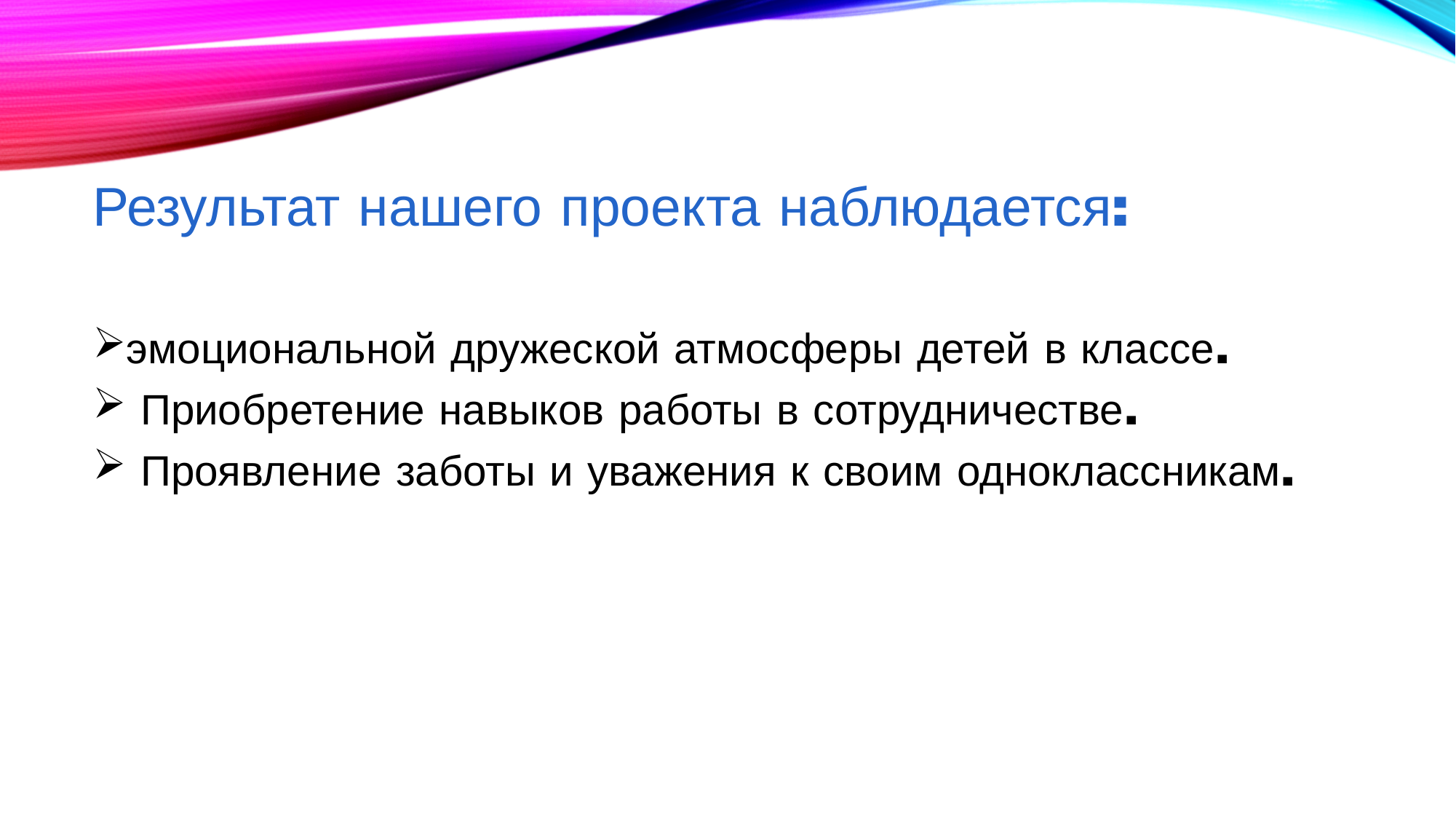

Результат нашего проекта наблюдается:

эмоциональной дружеской атмосферы детей в классе.
 Приобретение навыков работы в сотрудничестве.
 Проявление заботы и уважения к своим одноклассникам.